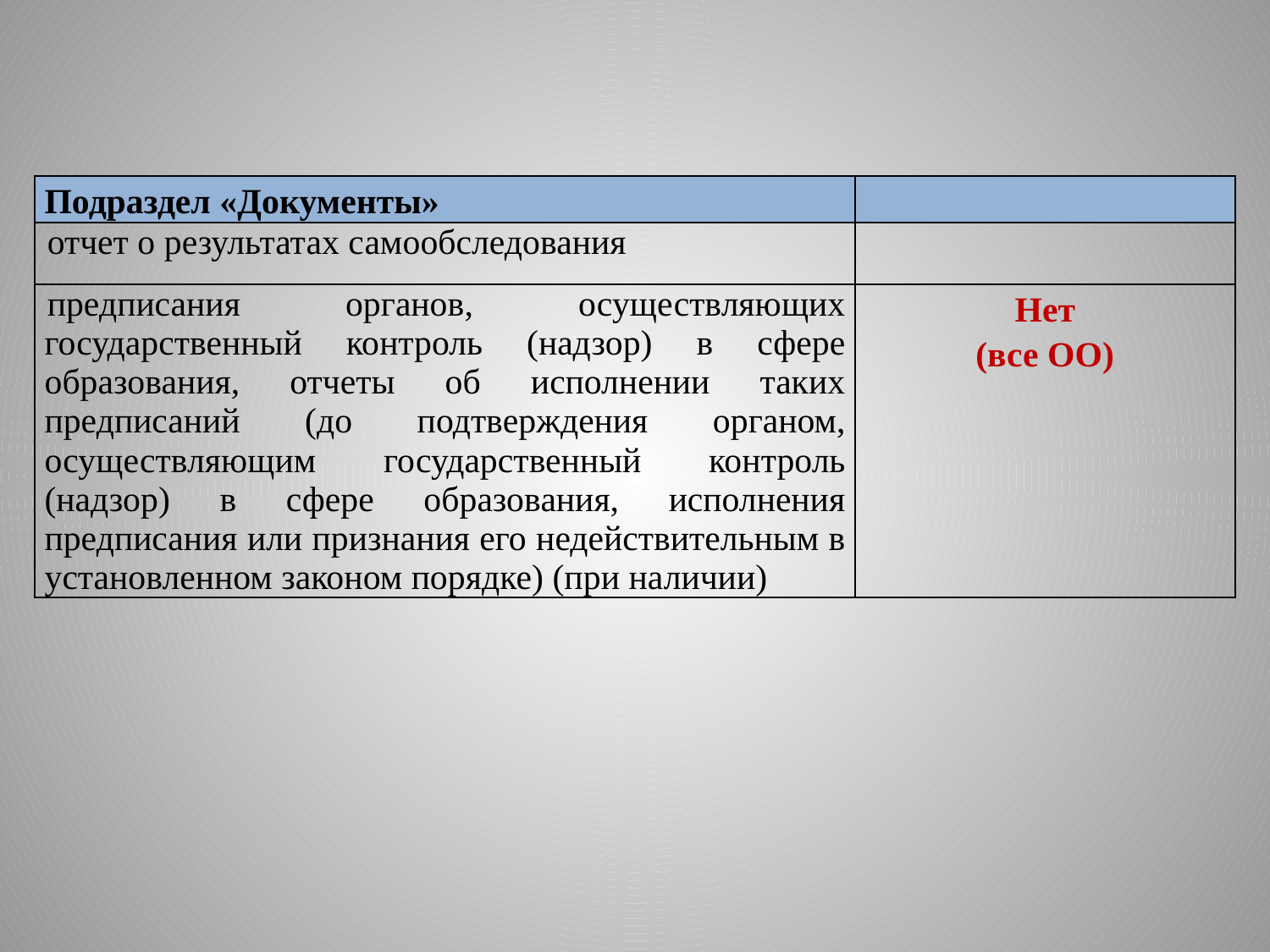

#
| Подраздел «Документы» |  |
| --- | --- |
| отчет о результатах самообследования |  |
| предписания органов, осуществляющих государственный контроль (надзор) в сфере образования, отчеты об исполнении таких предписаний (до подтверждения органом, осуществляющим государственный контроль (надзор) в сфере образования, исполнения предписания или признания его недействительным в установленном законом порядке) (при наличии) | Нет (все ОО) |